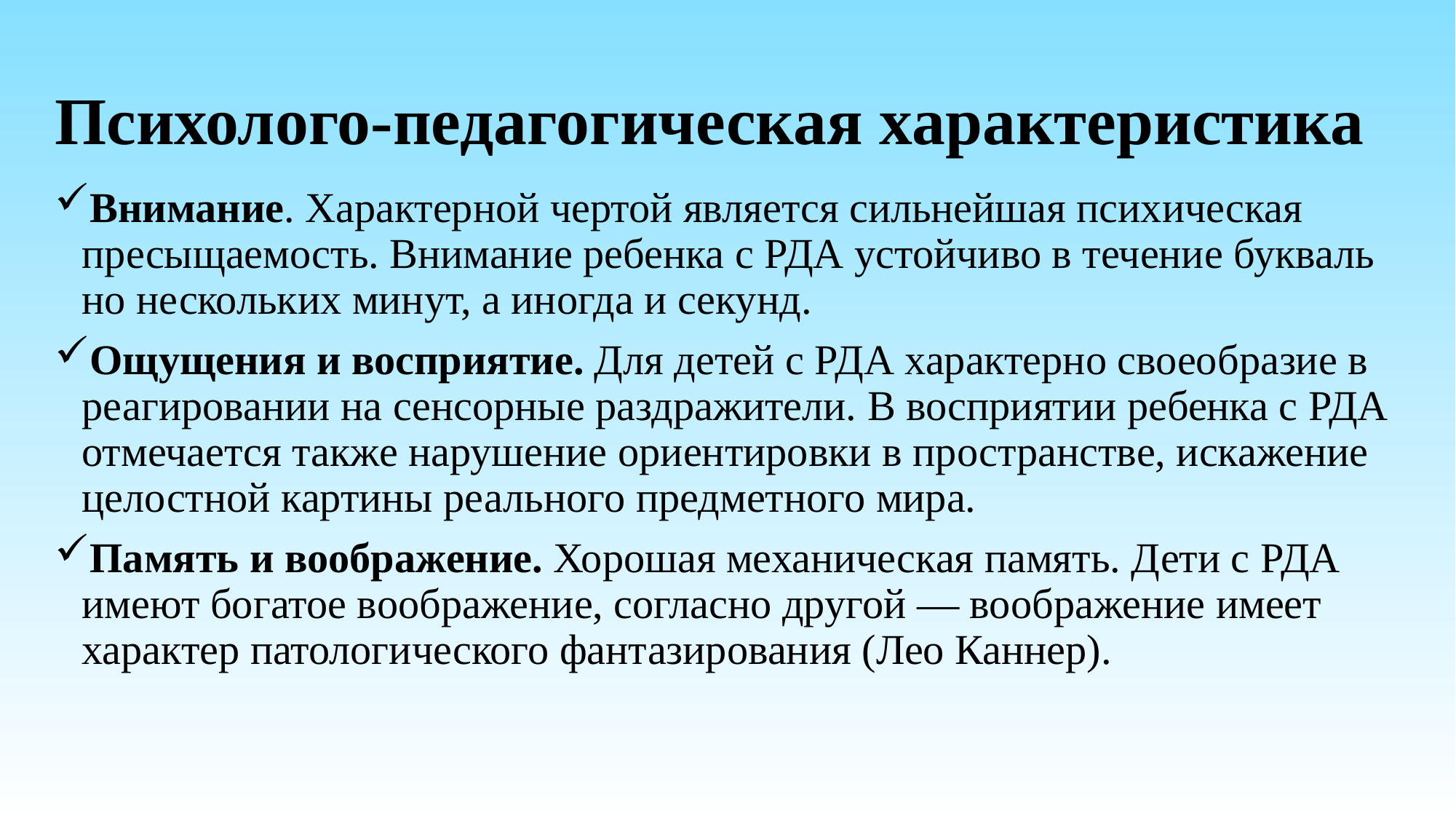

# Психолого-педагогическая характеристика
Внимание. Характерной чертой является сильнейшая психическая пресыщаемость. Внимание ребенка с РДА устойчиво в течение букваль­но нескольких минут, а иногда и секунд.
Ощущения и восприятие. Для детей с РДА характерно своеобразие в реагировании на сенсорные раздражители. В восприятии ребенка с РДА отмечается также нарушение ори­ентировки в пространстве, искажение целостной картины реаль­ного предметного мира.
Память и воображение. Хорошая механическая память. Дети с РДА имеют богатое воображение, согласно дру­гой — воображение имеет характер патологического фантазирования (Лео Каннер).